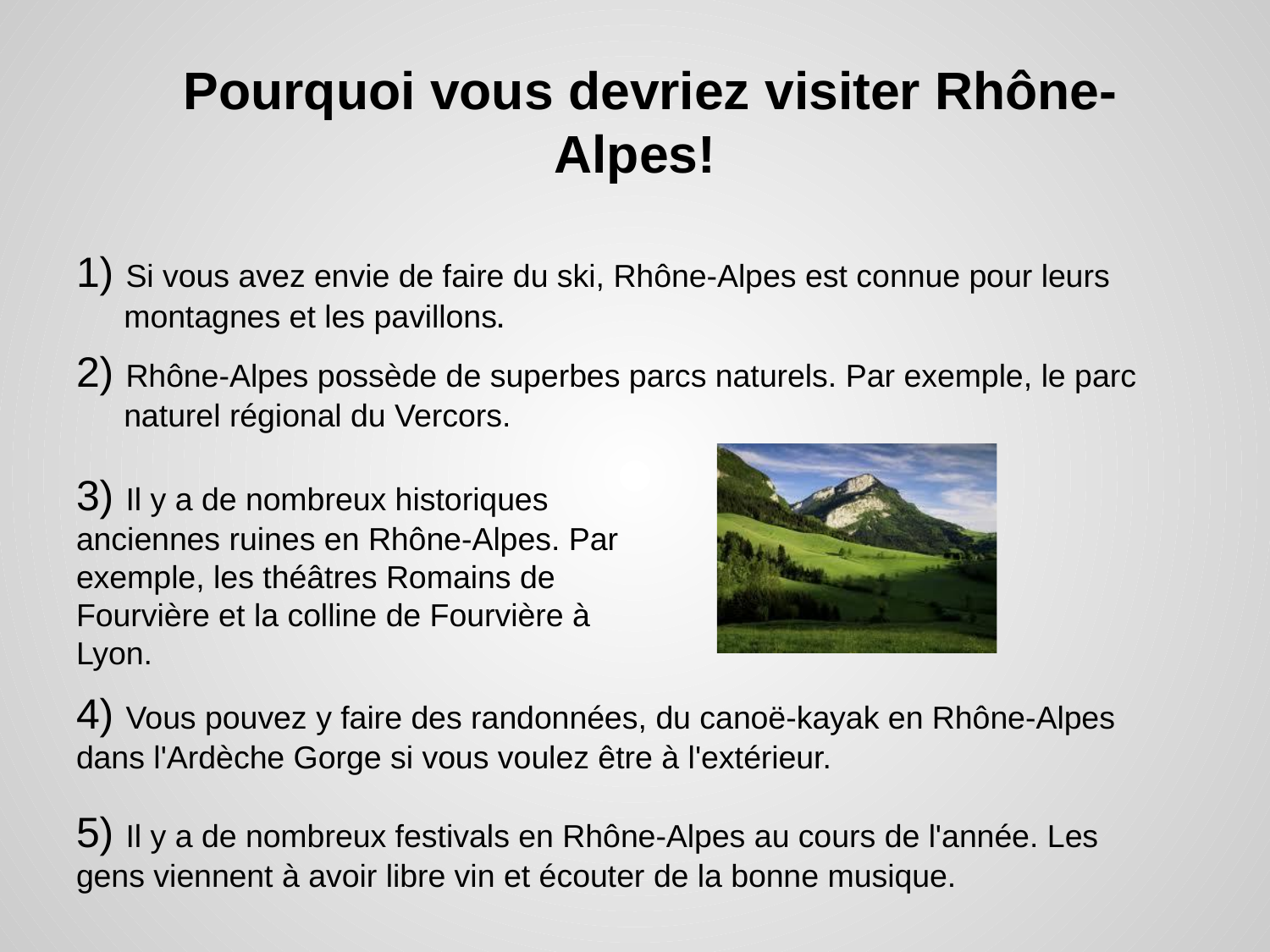

# Pourquoi vous devriez visiter Rhône-Alpes!
1) Si vous avez envie de faire du ski, Rhône-Alpes est connue pour leurs montagnes et les pavillons.
2) Rhône-Alpes possède de superbes parcs naturels. Par exemple, le parc naturel régional du Vercors.

3) Il y a de nombreux historiques anciennes ruines en Rhône-Alpes. Par exemple, les théâtres Romains de Fourvière et la colline de Fourvière à Lyon.
4) Vous pouvez y faire des randonnées, du canoë-kayak en Rhône-Alpes dans l'Ardèche Gorge si vous voulez être à l'extérieur.

5) Il y a de nombreux festivals en Rhône-Alpes au cours de l'année. Les gens viennent à avoir libre vin et écouter de la bonne musique.